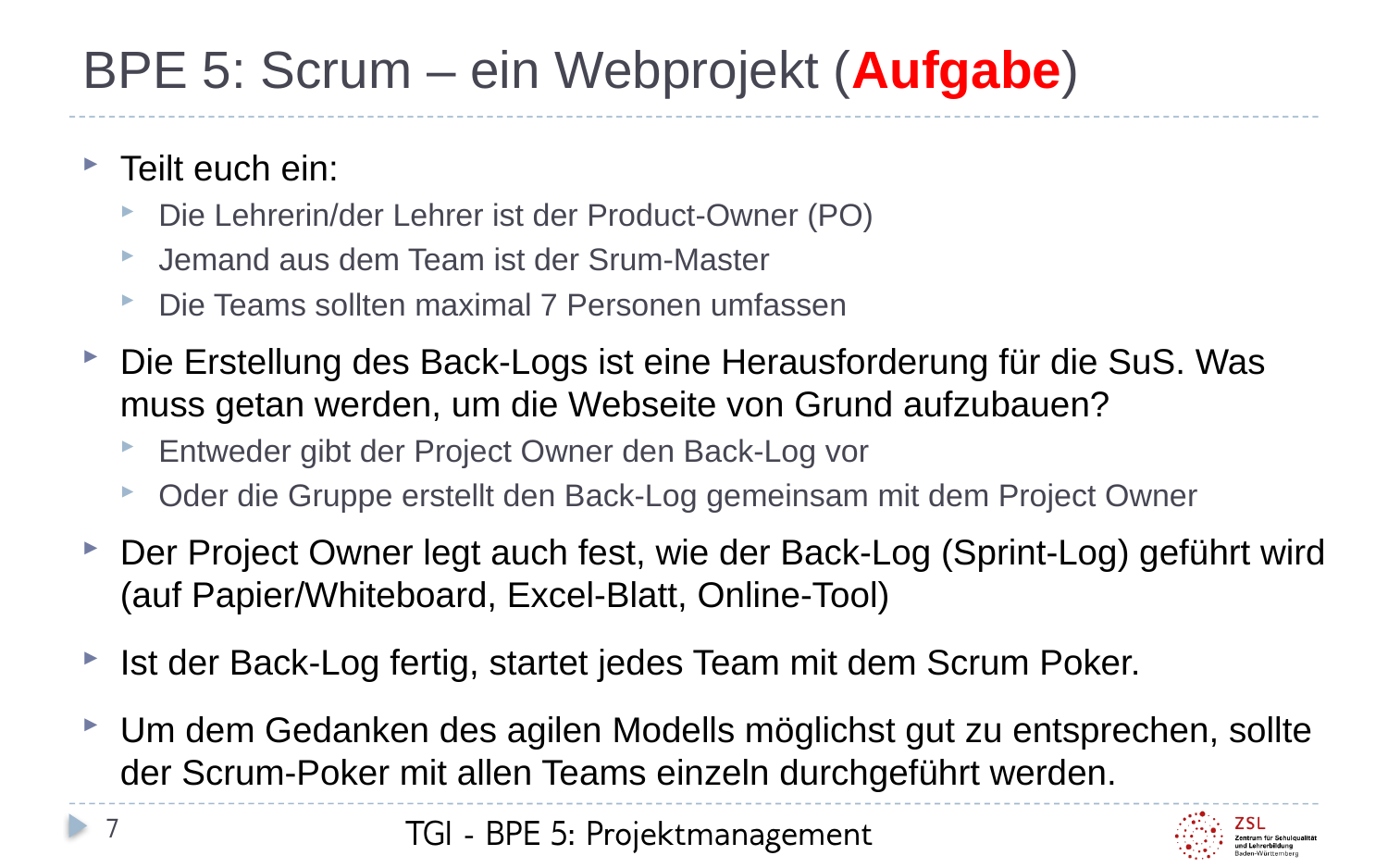

# BPE 5: Scrum – ein Webprojekt (Aufgabe)
Teilt euch ein:
Die Lehrerin/der Lehrer ist der Product-Owner (PO)
Jemand aus dem Team ist der Srum-Master
Die Teams sollten maximal 7 Personen umfassen
Die Erstellung des Back-Logs ist eine Herausforderung für die SuS. Was muss getan werden, um die Webseite von Grund aufzubauen?
Entweder gibt der Project Owner den Back-Log vor
Oder die Gruppe erstellt den Back-Log gemeinsam mit dem Project Owner
Der Project Owner legt auch fest, wie der Back-Log (Sprint-Log) geführt wird (auf Papier/Whiteboard, Excel-Blatt, Online-Tool)
Ist der Back-Log fertig, startet jedes Team mit dem Scrum Poker.
Um dem Gedanken des agilen Modells möglichst gut zu entsprechen, sollte der Scrum-Poker mit allen Teams einzeln durchgeführt werden.

TGI - BPE 5: Projektmanagement
7